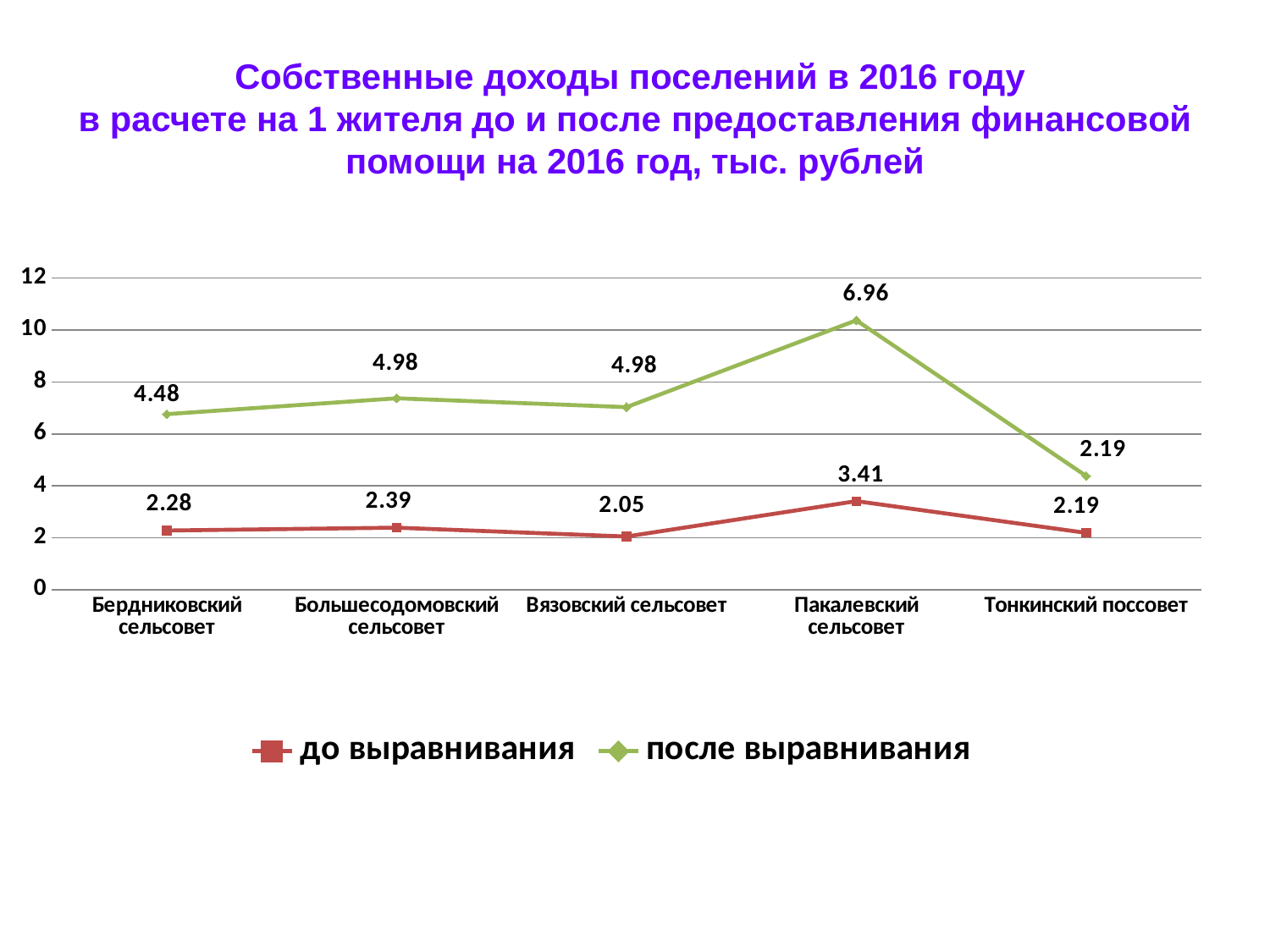

# Собственные доходы поселений в 2016 году в расчете на 1 жителя до и после предоставления финансовой помощи на 2016 год, тыс. рублей

[unsupported chart]